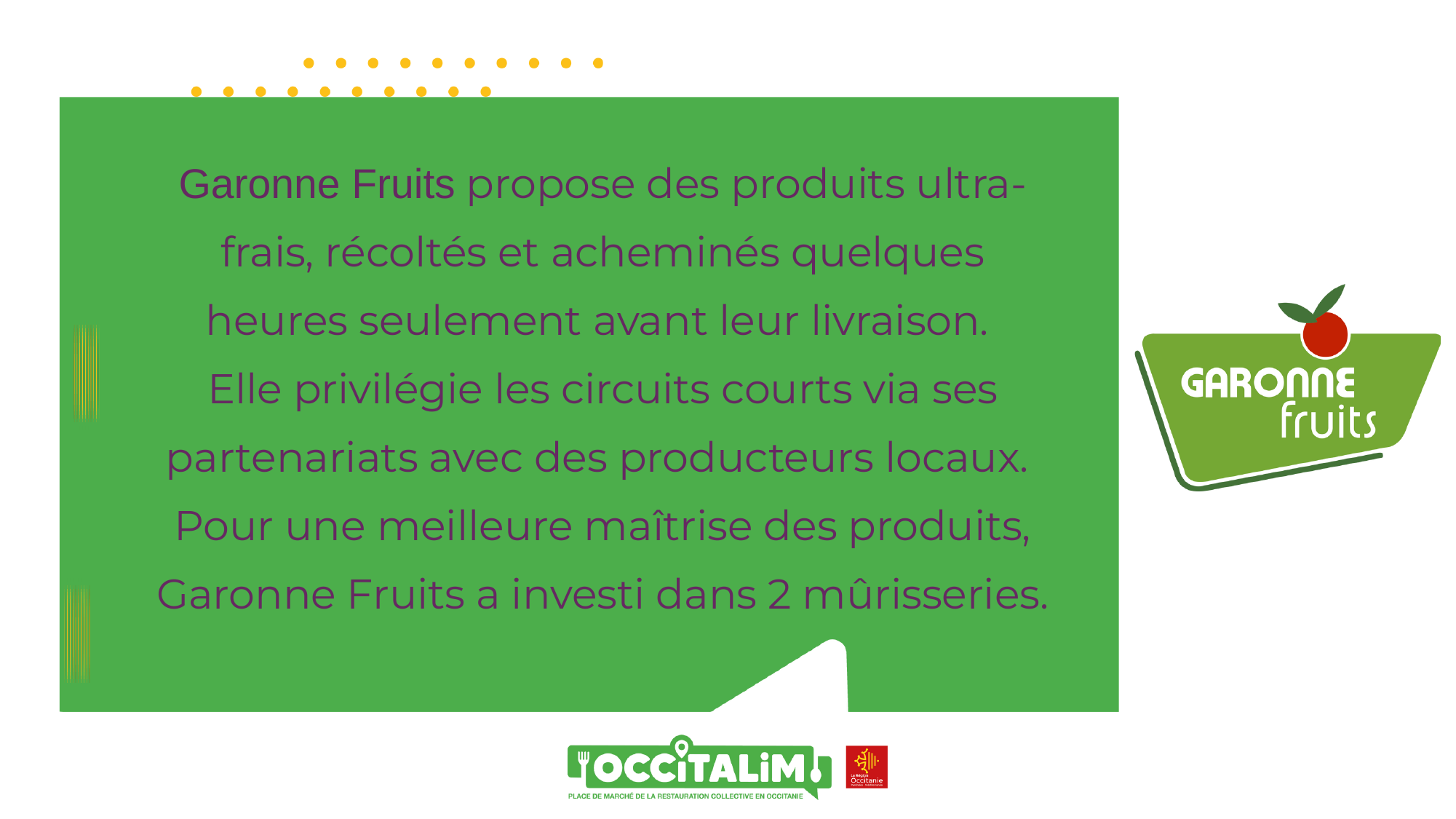

Garonne Fruits propose des produits ultra-frais, récoltés et acheminés quelques heures seulement avant leur livraison.
Elle privilégie les circuits courts via ses partenariats avec des producteurs locaux.
Pour une meilleure maîtrise des produits, Garonne Fruits a investi dans 2 mûrisseries.